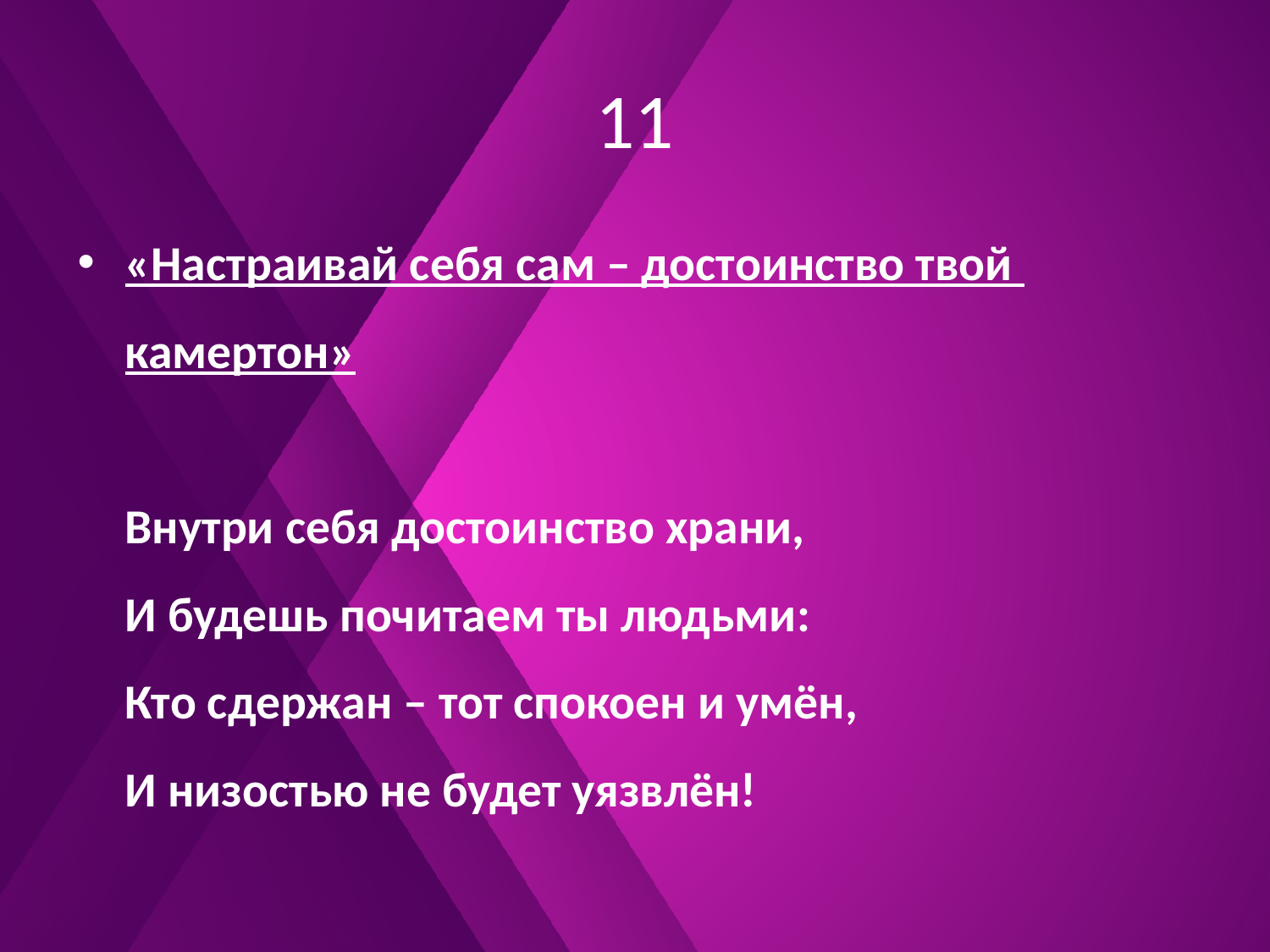

# 11
«Настраивай себя сам – достоинство твой  камертон»
Внутри себя достоинство храни,
И будешь почитаем ты людьми:
Кто сдержан – тот спокоен и умён,
И низостью не будет уязвлён!